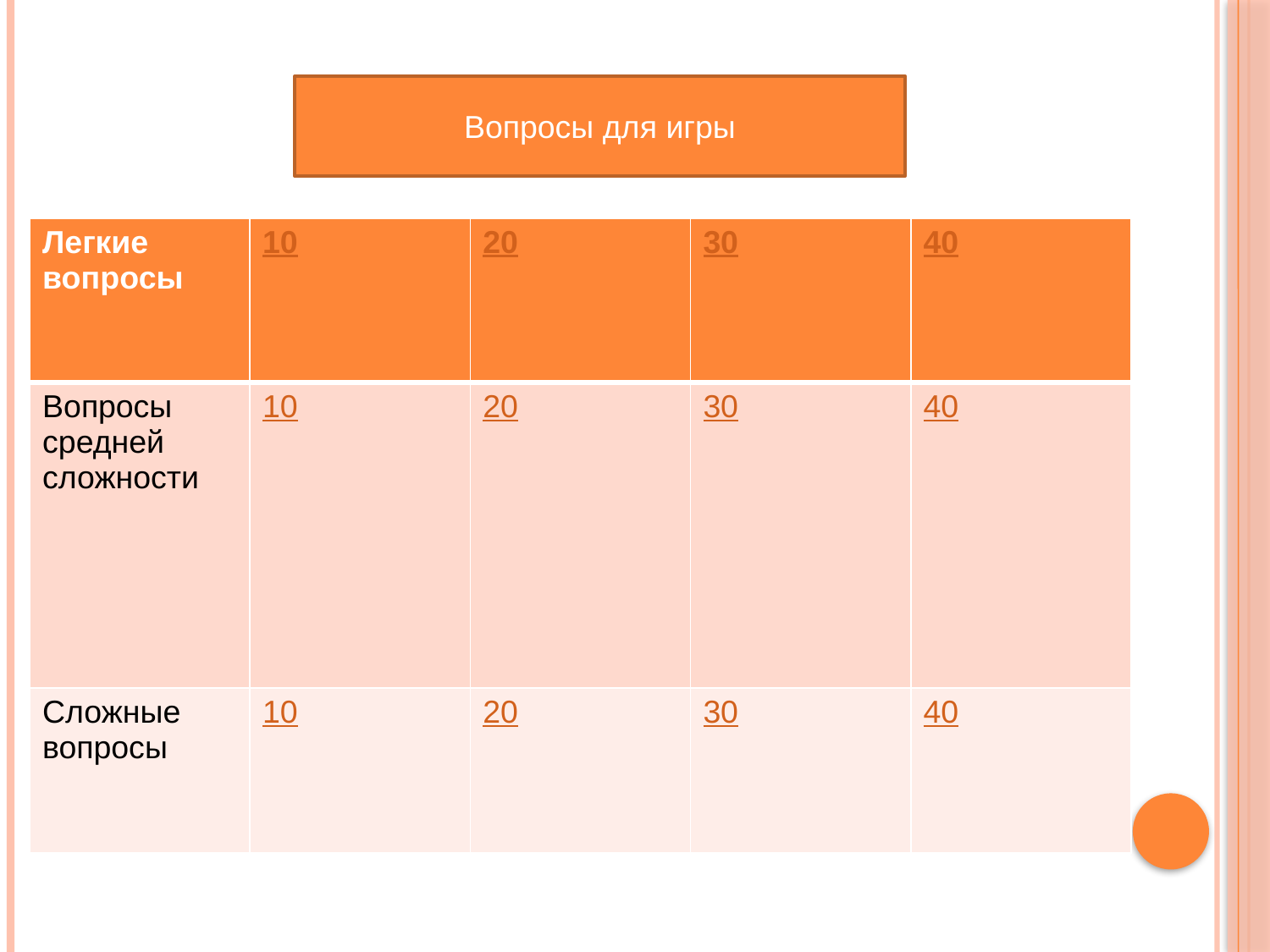

Вопросы для игры
| Легкие вопросы | 10 | 20 | 30 | 40 |
| --- | --- | --- | --- | --- |
| Вопросы средней сложности | 10 | 20 | 30 | 40 |
| Сложные вопросы | 10 | 20 | 30 | 40 |